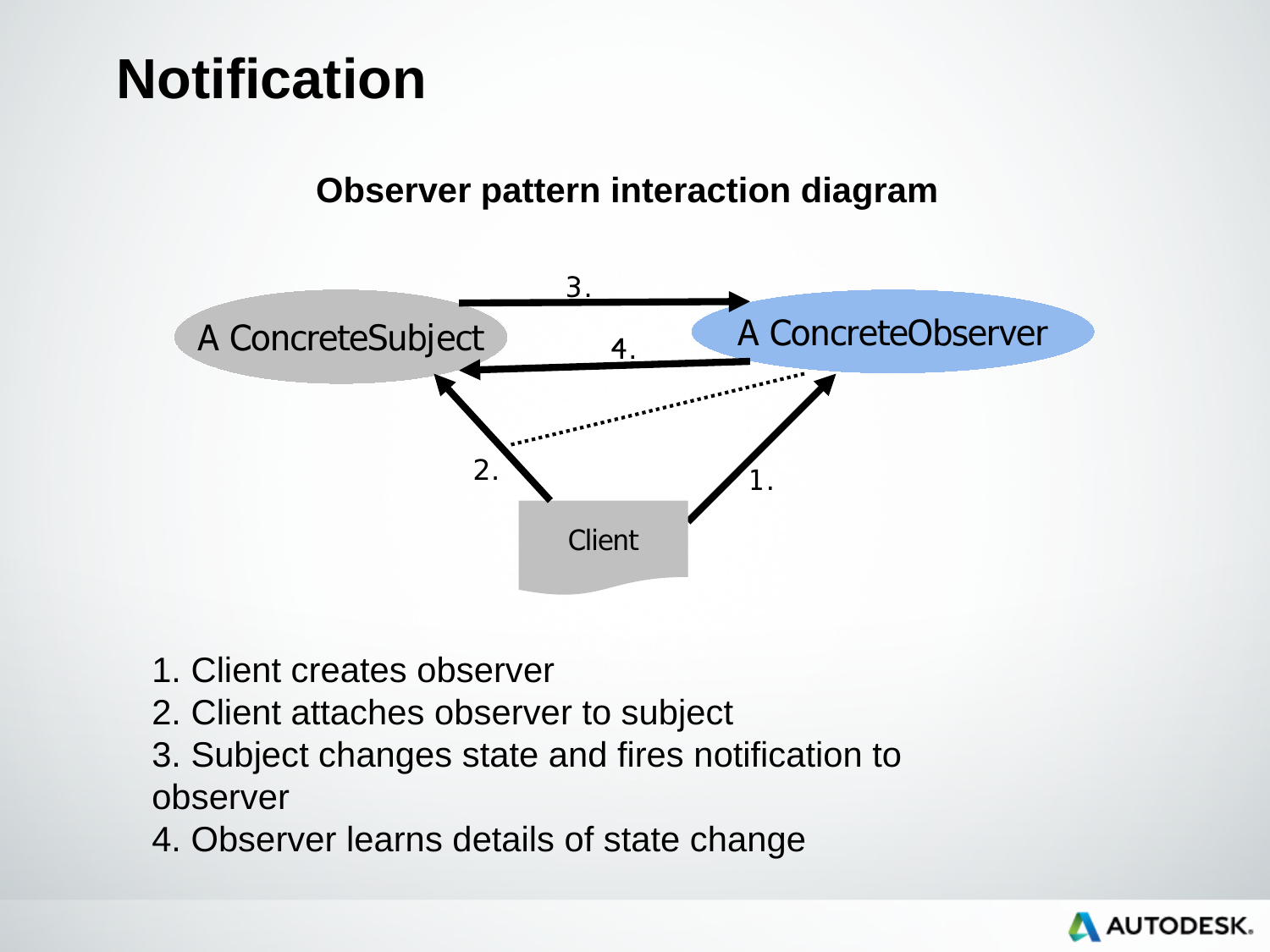

# Notification
Observer pattern interaction diagram
3.
A ConcreteSubject
A ConcreteObserver
4.

2.
1.
Client
1. Client creates observer
2. Client attaches observer to subject
3. Subject changes state and fires notification to observer
4. Observer learns details of state change